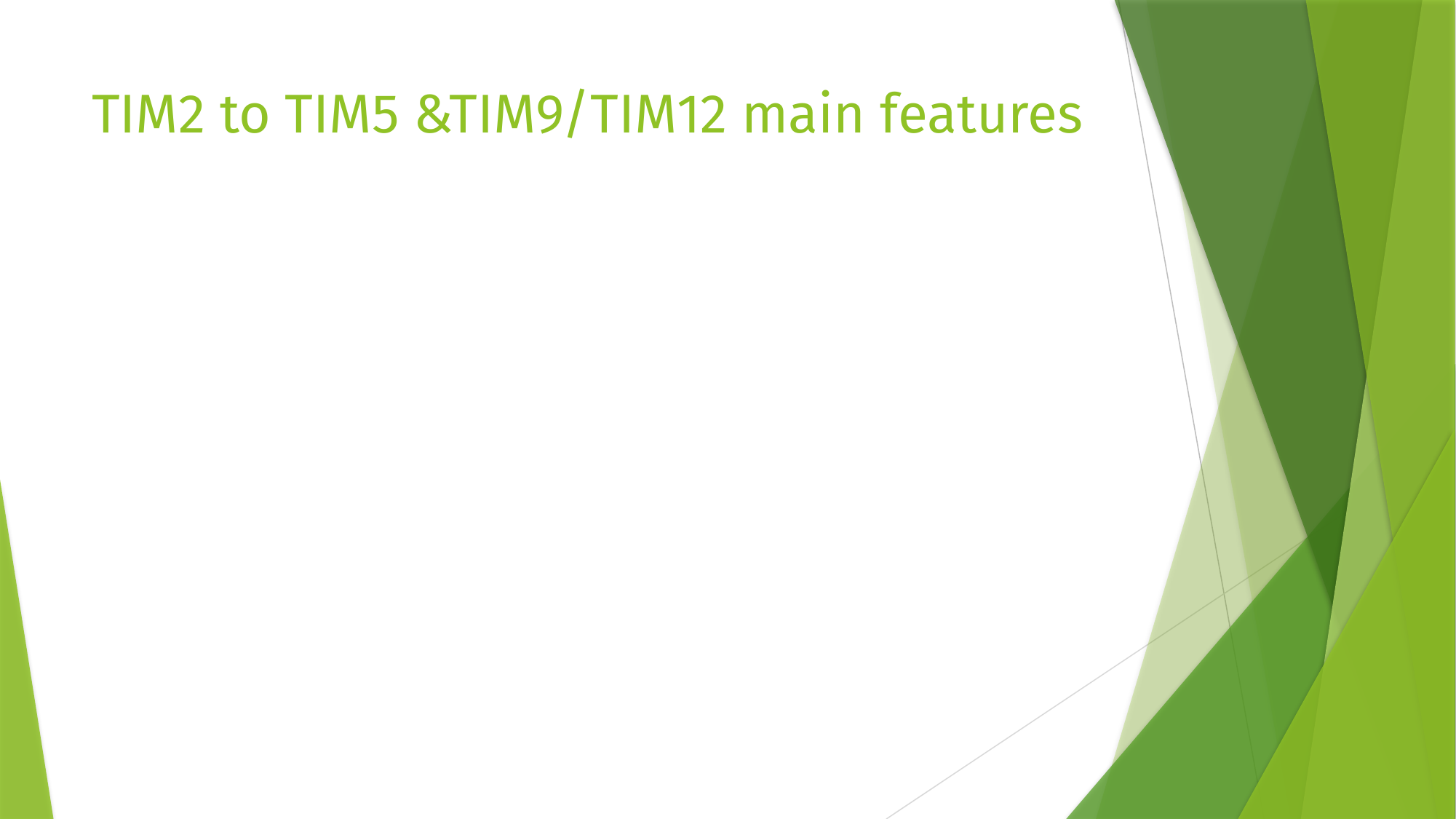

# TIM2 to TIM5 &TIM9/TIM12 main features